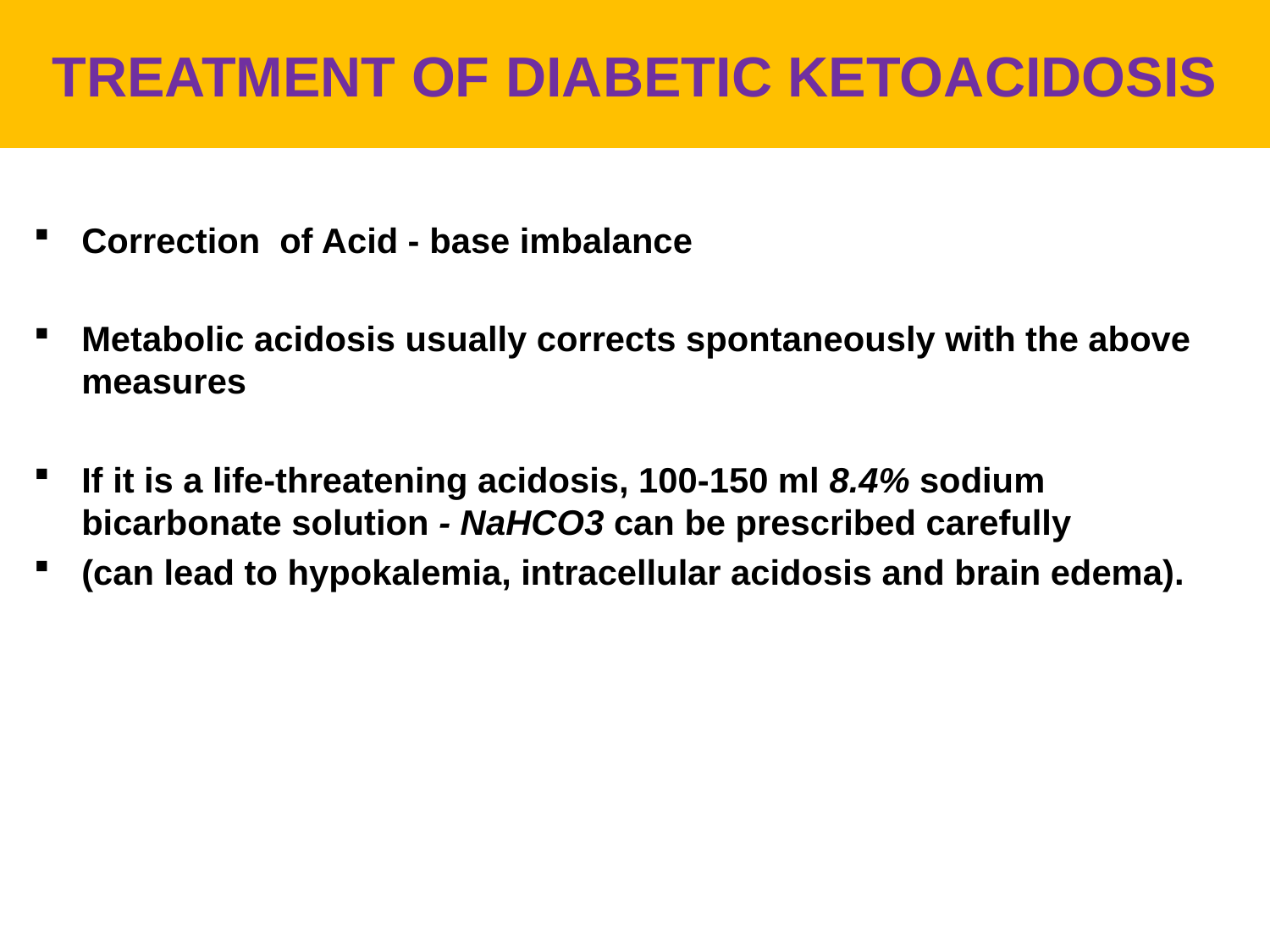

# TREATMENT OF DIABETIC KETOACIDOSIS
Correction  of Acid - base imbalance

Metabolic acidosis usually corrects spontaneously with the above measures

If it is a life-threatening acidosis, 100-150 ml 8.4% sodium bicarbonate solution - NaHCO3 can be prescribed carefully
(can lead to hypokalemia, intracellular acidosis and brain edema).